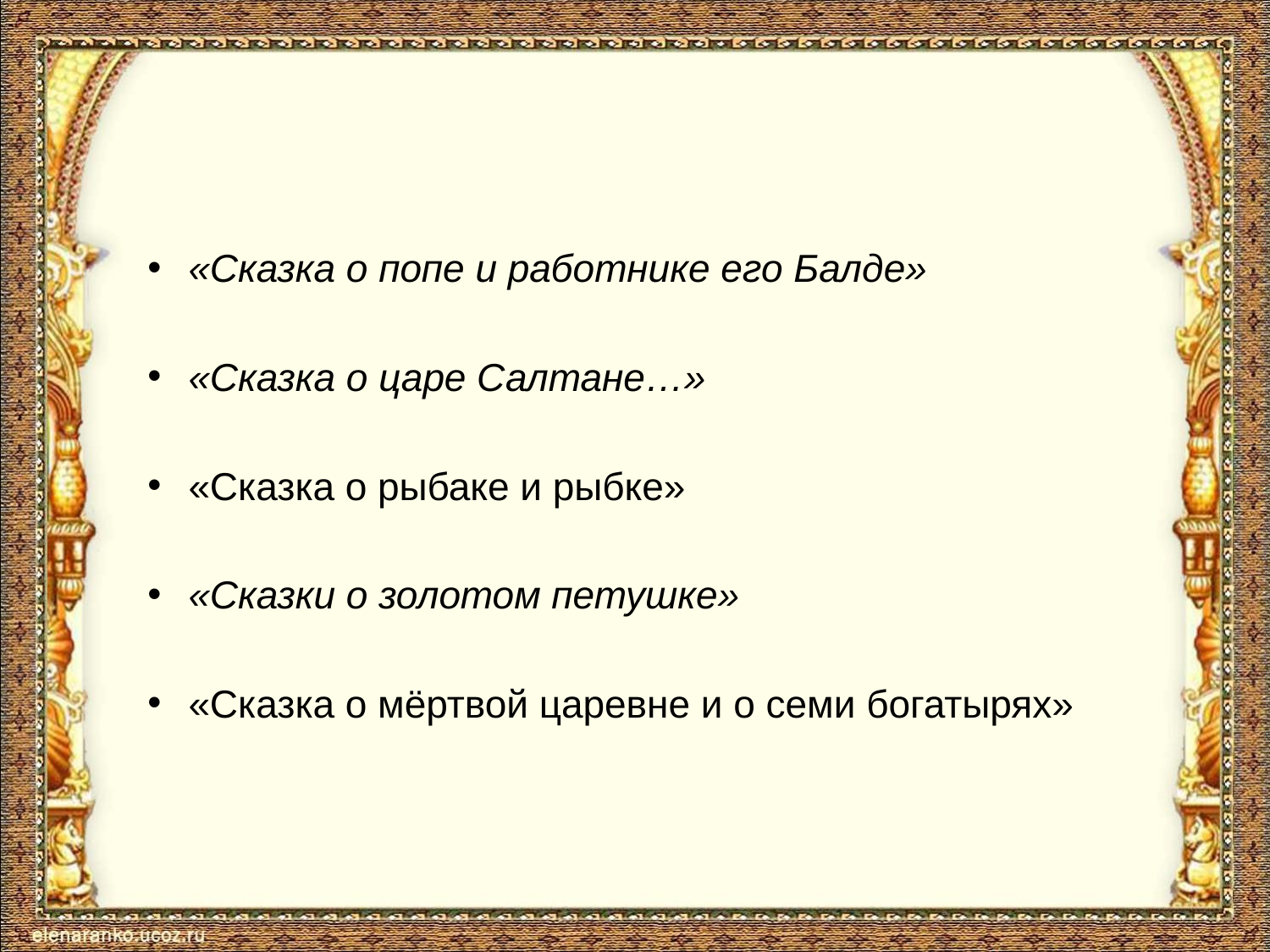

«Сказка о попе и работнике его Балде»

«Сказка о царе Салтане…»

«Сказка о рыбаке и рыбке»

«Сказки о золотом петушке»

«Сказка о мёртвой царевне и о семи богатырях»